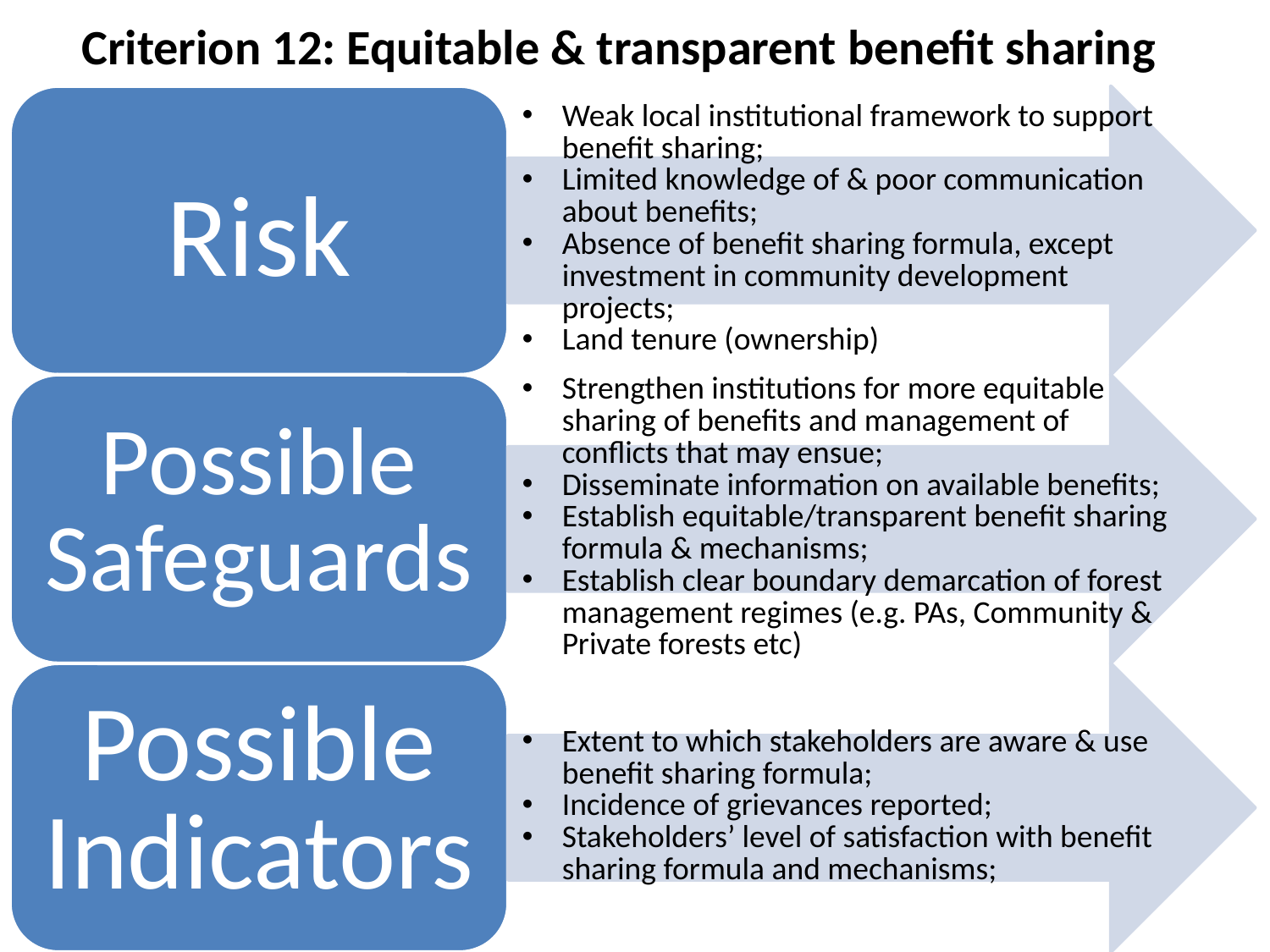

# Criterion 12: Equitable & transparent benefit sharing
Risk
Weak local institutional framework to support benefit sharing;
Possible Safeguards
Strengthen institutions for more equitable sharing of benefits and management of conflicts that may ensue;
Possible Indicators
Extent to which stakeholders are aware & use benefit sharing formula;
Limited knowledge of & poor communication about benefits;
Absence of benefit sharing formula, except investment in community development projects;
Land tenure (ownership)
Disseminate information on available benefits;
Establish equitable/transparent benefit sharing formula & mechanisms;
Establish clear boundary demarcation of forest management regimes (e.g. PAs, Community & Private forests etc)
Incidence of grievances reported;
Stakeholders’ level of satisfaction with benefit sharing formula and mechanisms;